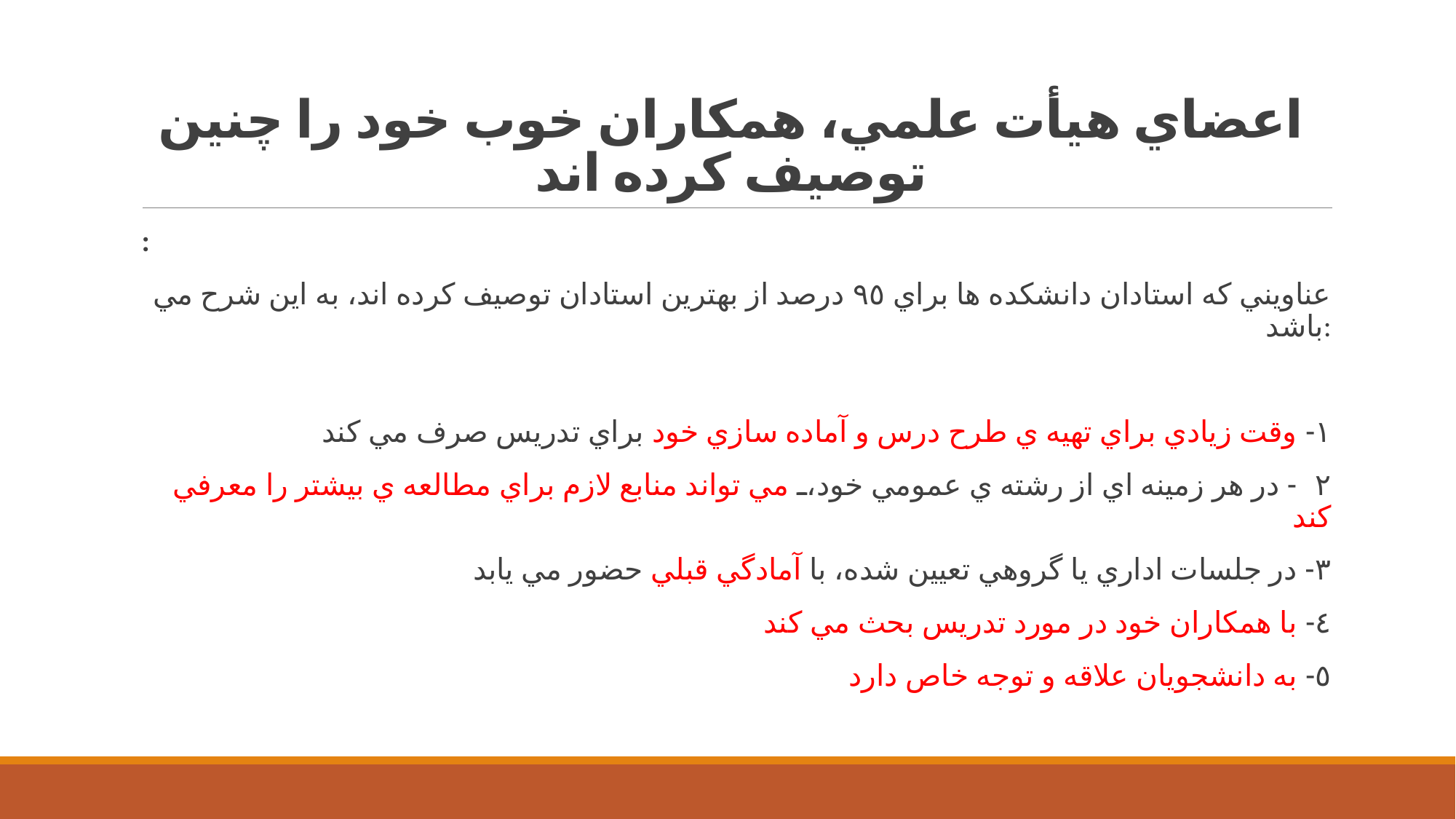

# اعضاي هيأت علمي، همكاران خوب خود را چنين توصيف كرده اند
:
عناويني كه استادان دانشكده ها براي ٩٥ درصد از بهترين استادان توصيف كرده اند، به اين شرح مي باشد:

١- وقت زيادي براي تهيه ي طرح درس و آماده سازي خود براي تدريس صرف مي كند
٢- در هر زمينه اي از رشته ي عمومي خود، مي تواند منابع لازم براي مطالعه ي بيشتر را معرفي كند
٣- در جلسات اداري يا گروهي تعيين شده، با آمادگي قبلي حضور مي يابد
٤- با همكاران خود در مورد تدريس بحث مي كند
٥- به دانشجويان علاقه و توجه خاص دارد